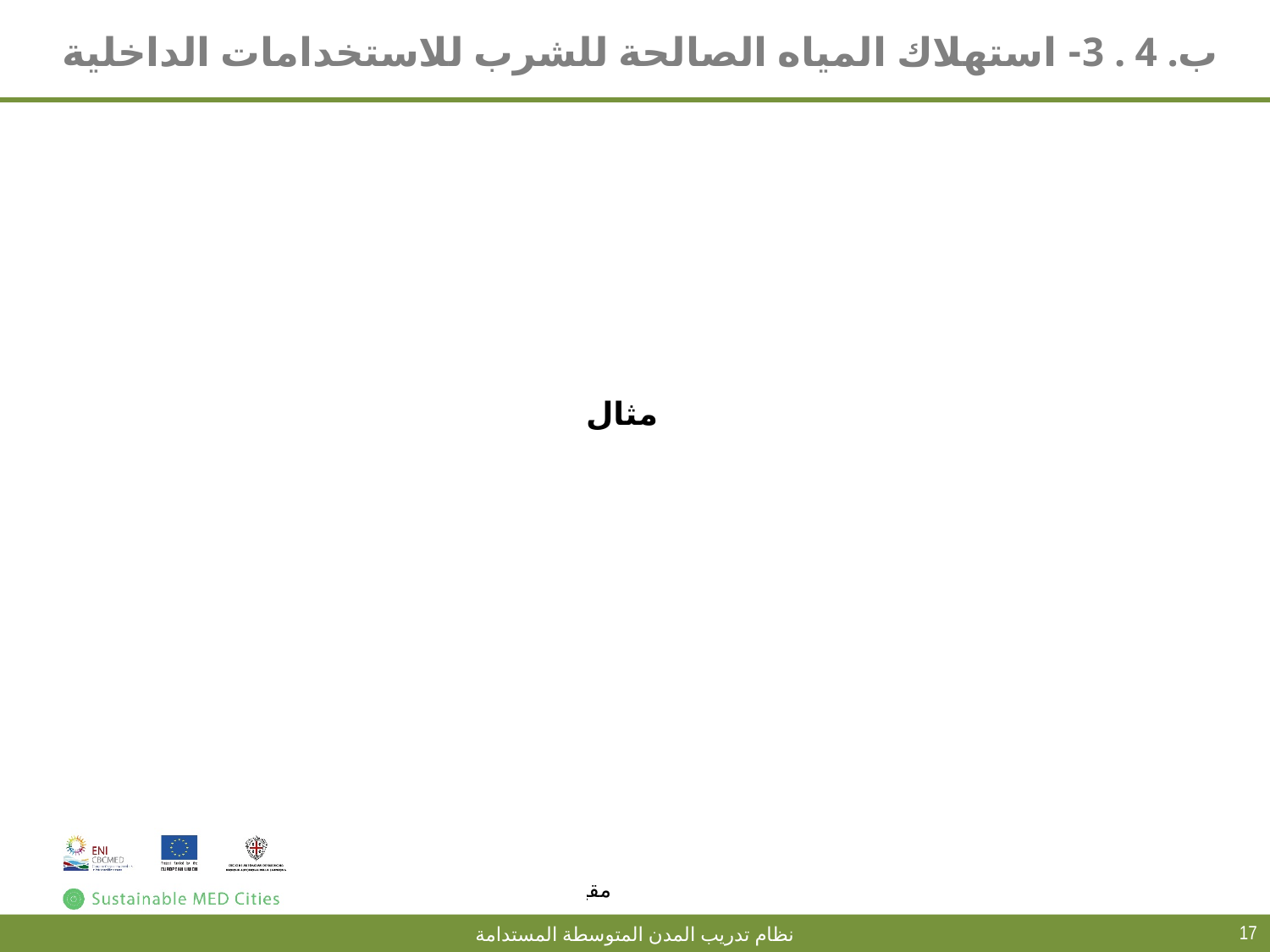

# ب. 4 . 3- استهلاك المياه الصالحة للشرب للاستخدامات الداخلية

مثال

17